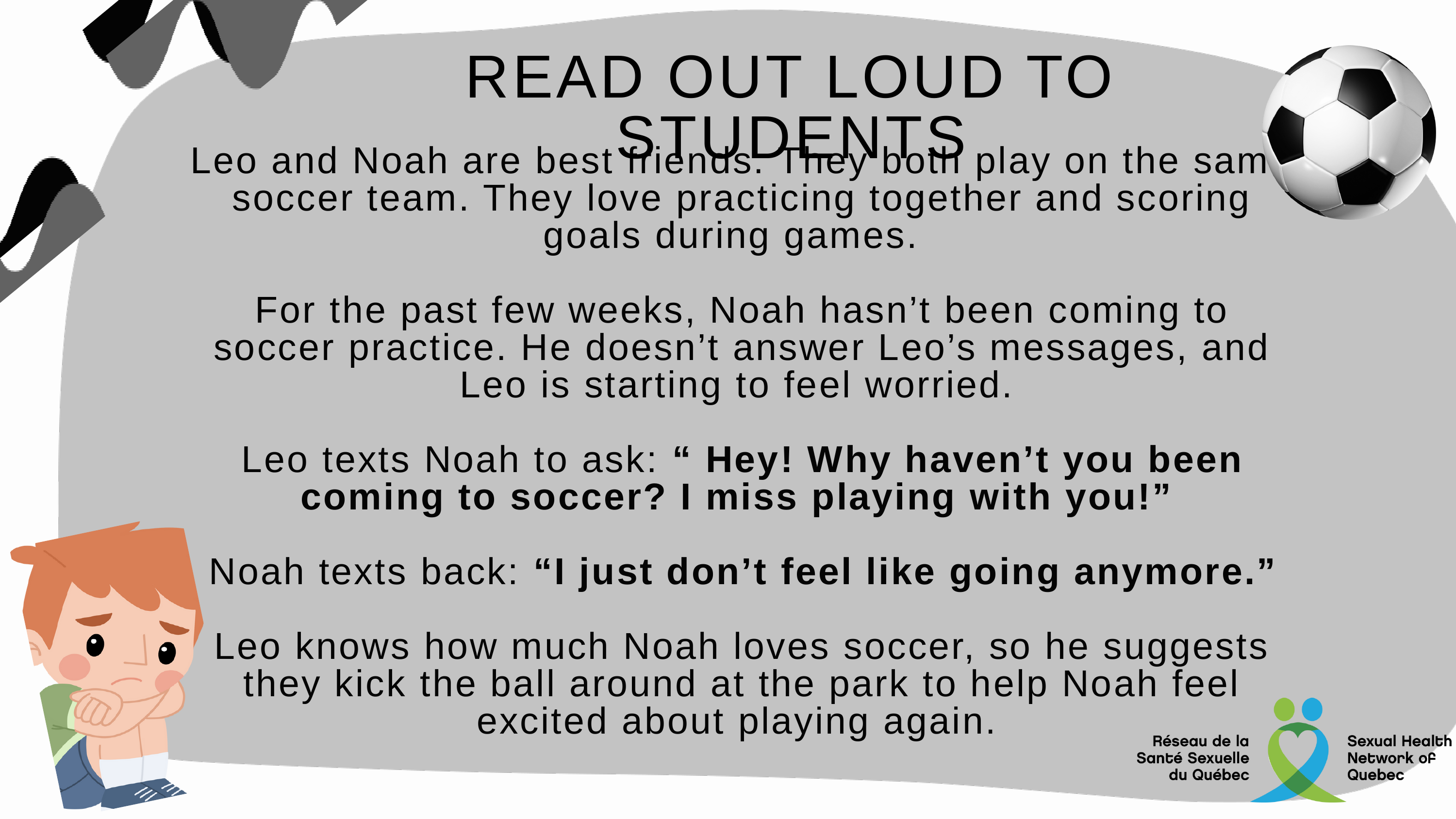

READ OUT LOUD TO STUDENTS

Leo and Noah are best friends. They both play on the same soccer team. They love practicing together and scoring goals during games.

For the past few weeks, Noah hasn’t been coming to soccer practice. He doesn’t answer Leo’s messages, and Leo is starting to feel worried.

Leo texts Noah to ask: “ Hey! Why haven’t you been coming to soccer? I miss playing with you!”

Noah texts back: “I just don’t feel like going anymore.”

Leo knows how much Noah loves soccer, so he suggests they kick the ball around at the park to help Noah feel excited about playing again.